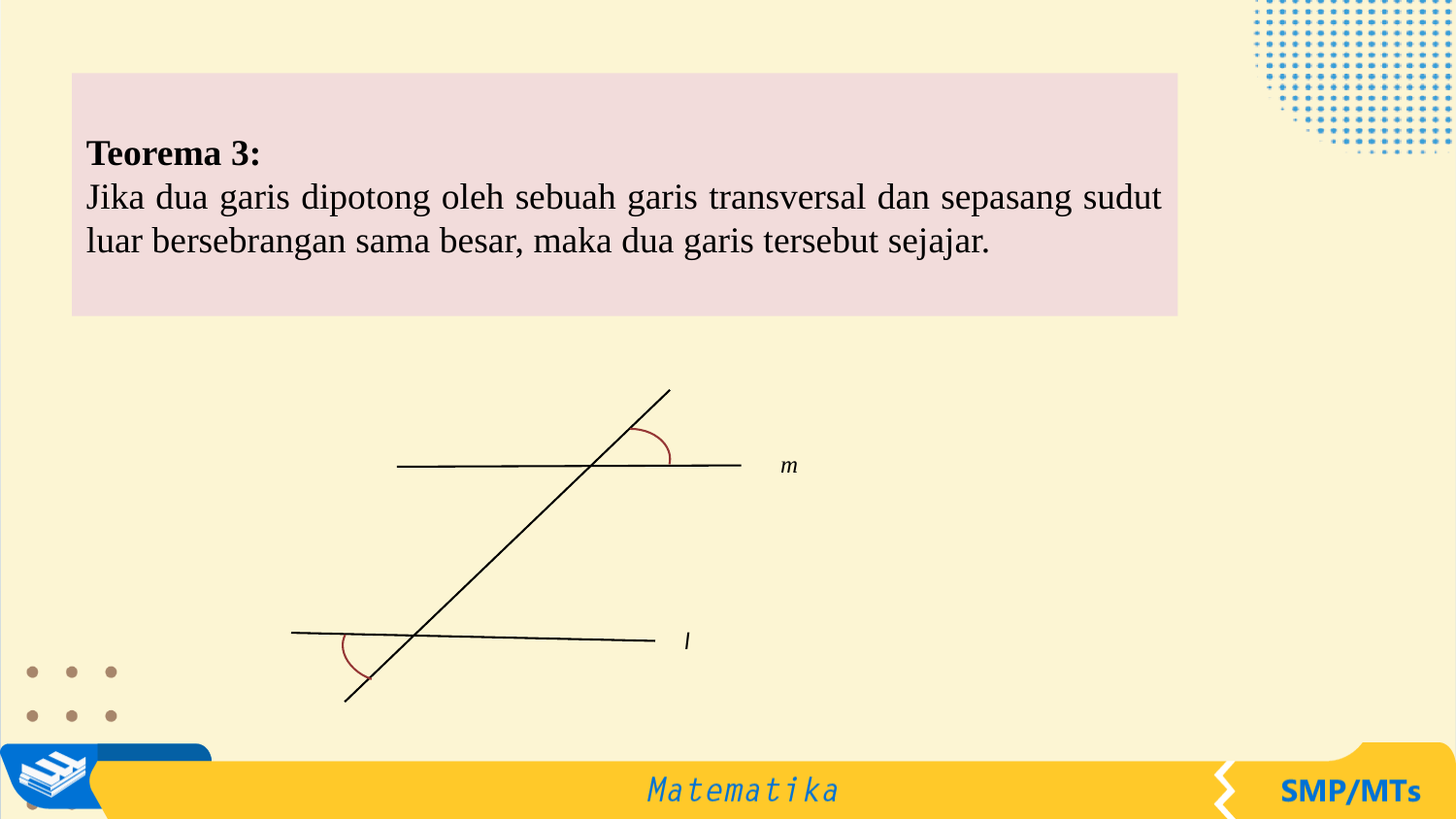

Teorema 3:
Jika dua garis dipotong oleh sebuah garis transversal dan sepasang sudut luar bersebrangan sama besar, maka dua garis tersebut sejajar.

m
l